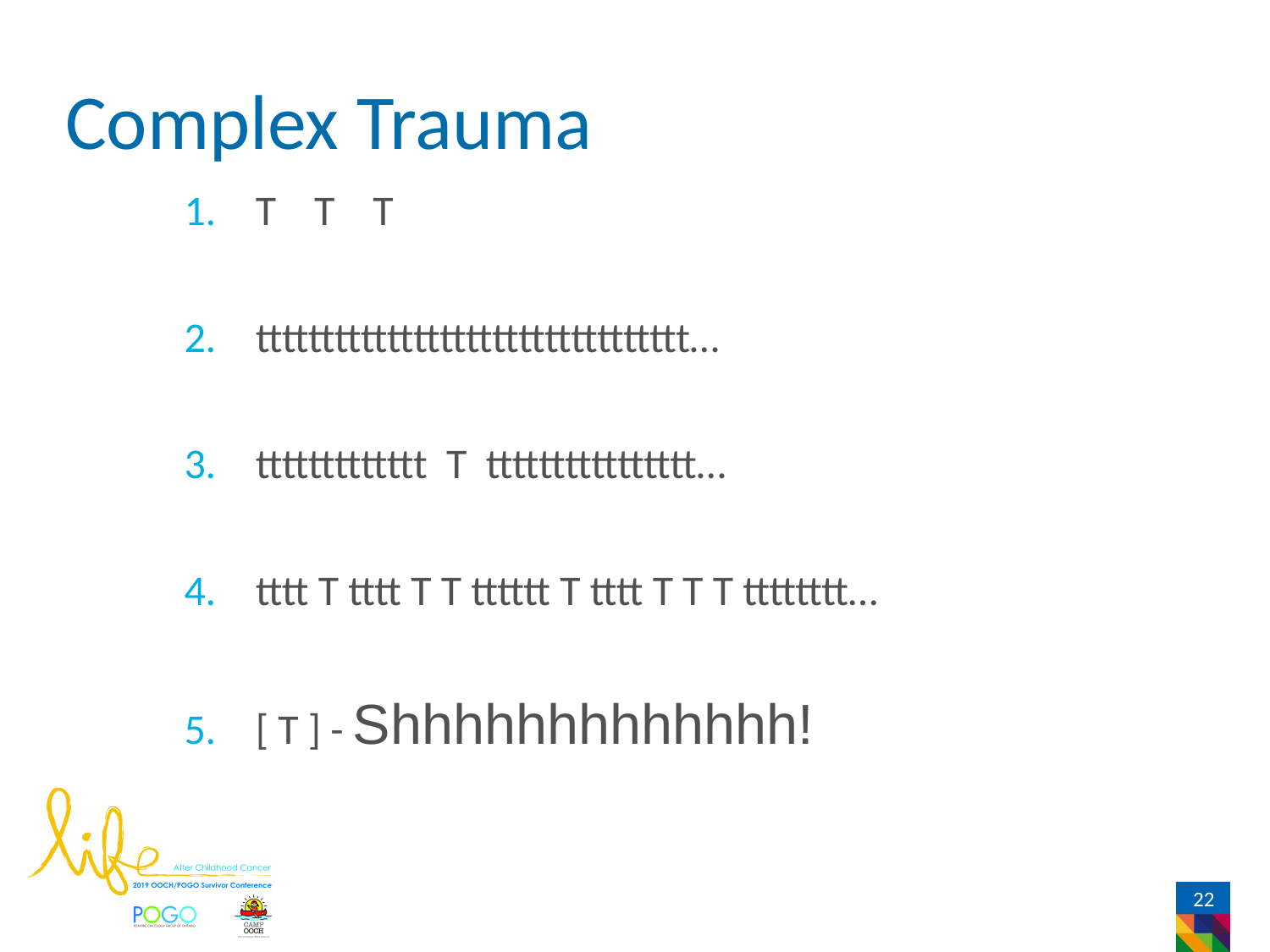

# Complex Trauma
T    T    T

ttttttttttttttttttttttttttttttttt…

ttttttttttttt  T  tttttttttttttttt…

tttt T tttt T T tttttt T tttt T T T tttttttt…

[ T ] - Shhhhhhhhhhhhh!